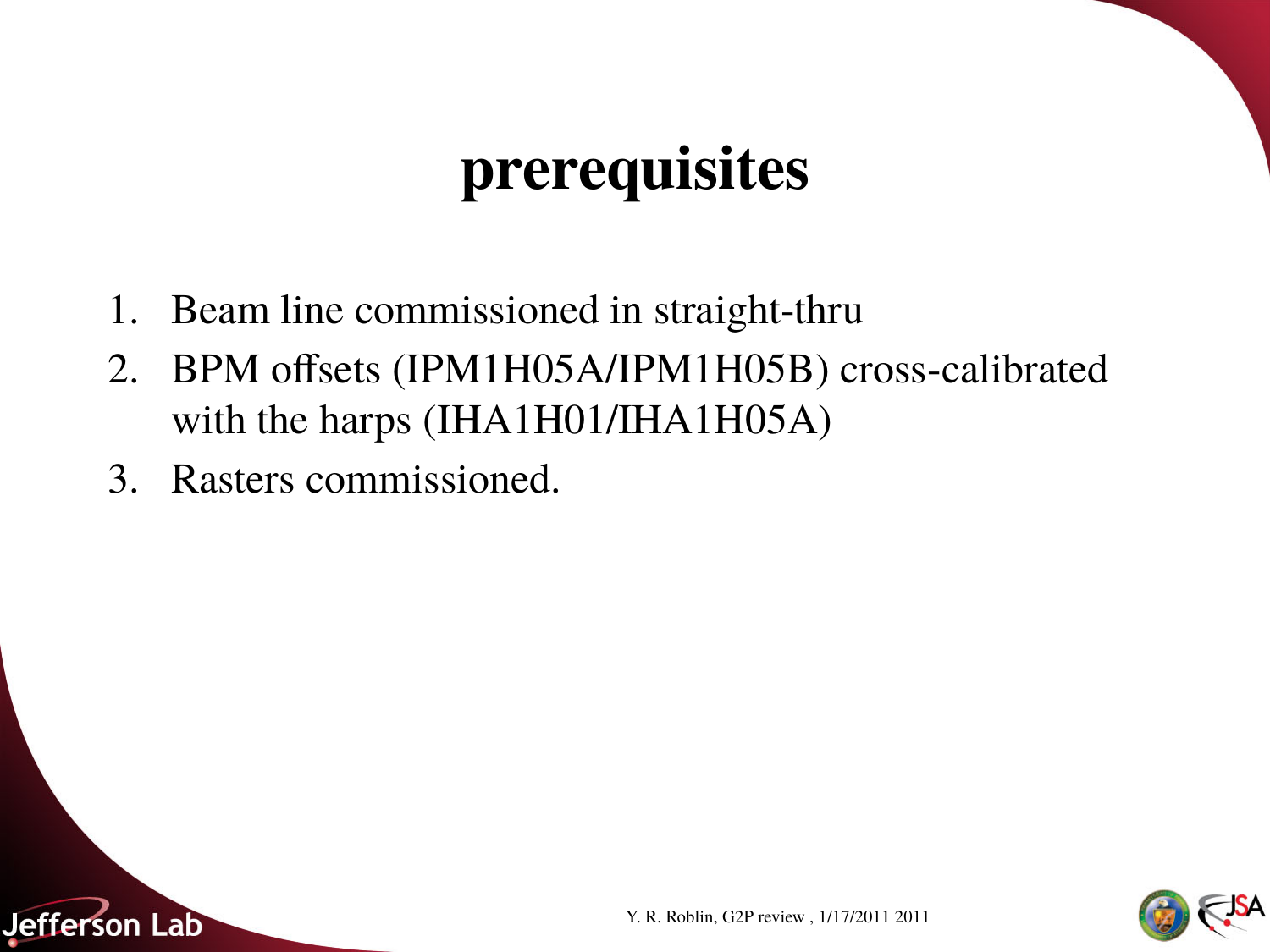

# prerequisites
Beam line commissioned in straight-thru
BPM offsets (IPM1H05A/IPM1H05B) cross-calibrated with the harps (IHA1H01/IHA1H05A)
Rasters commissioned.